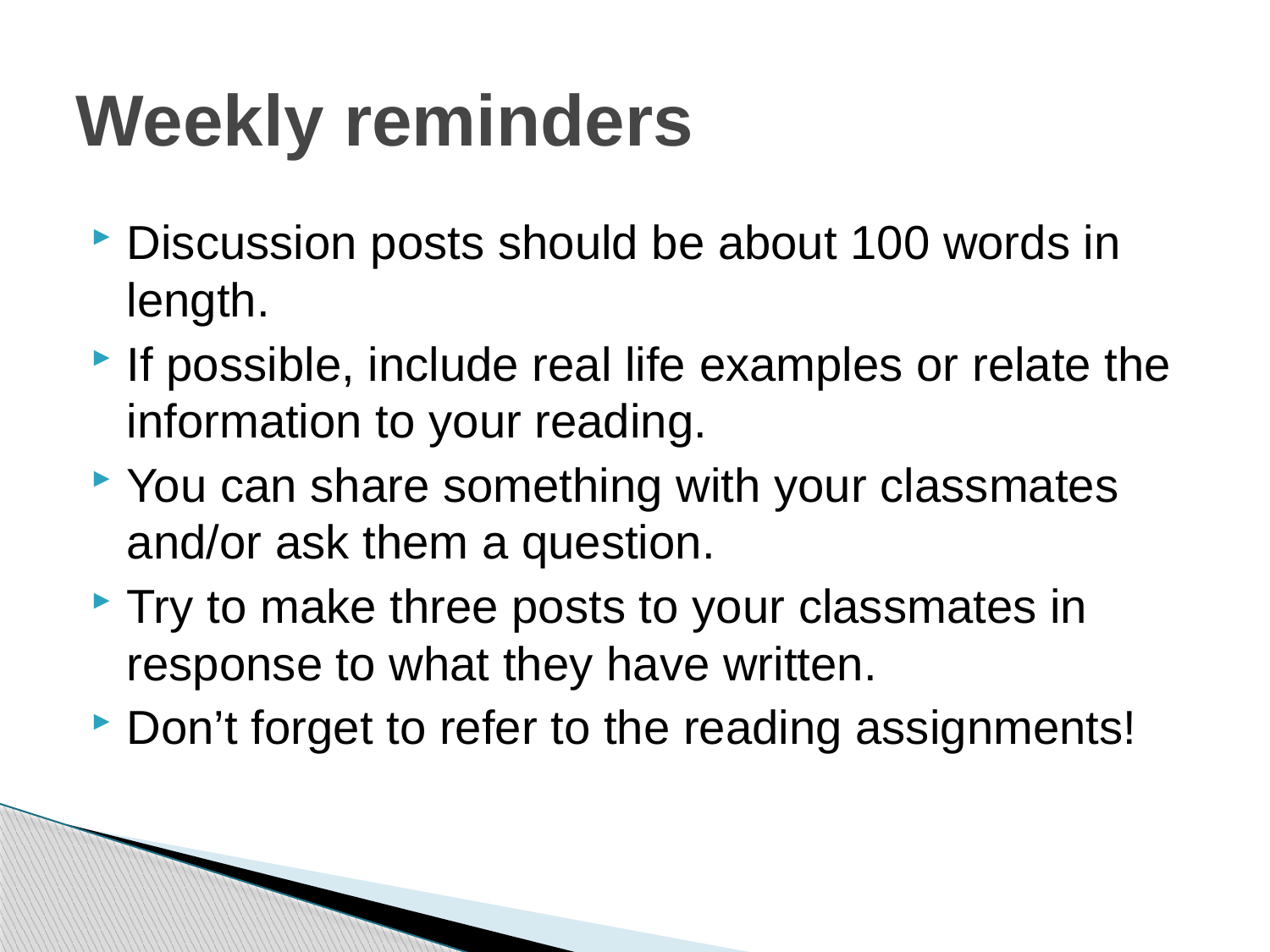

# Weekly reminders
Discussion posts should be about 100 words in length.
If possible, include real life examples or relate the information to your reading.
You can share something with your classmates and/or ask them a question.
Try to make three posts to your classmates in response to what they have written.
Don’t forget to refer to the reading assignments!